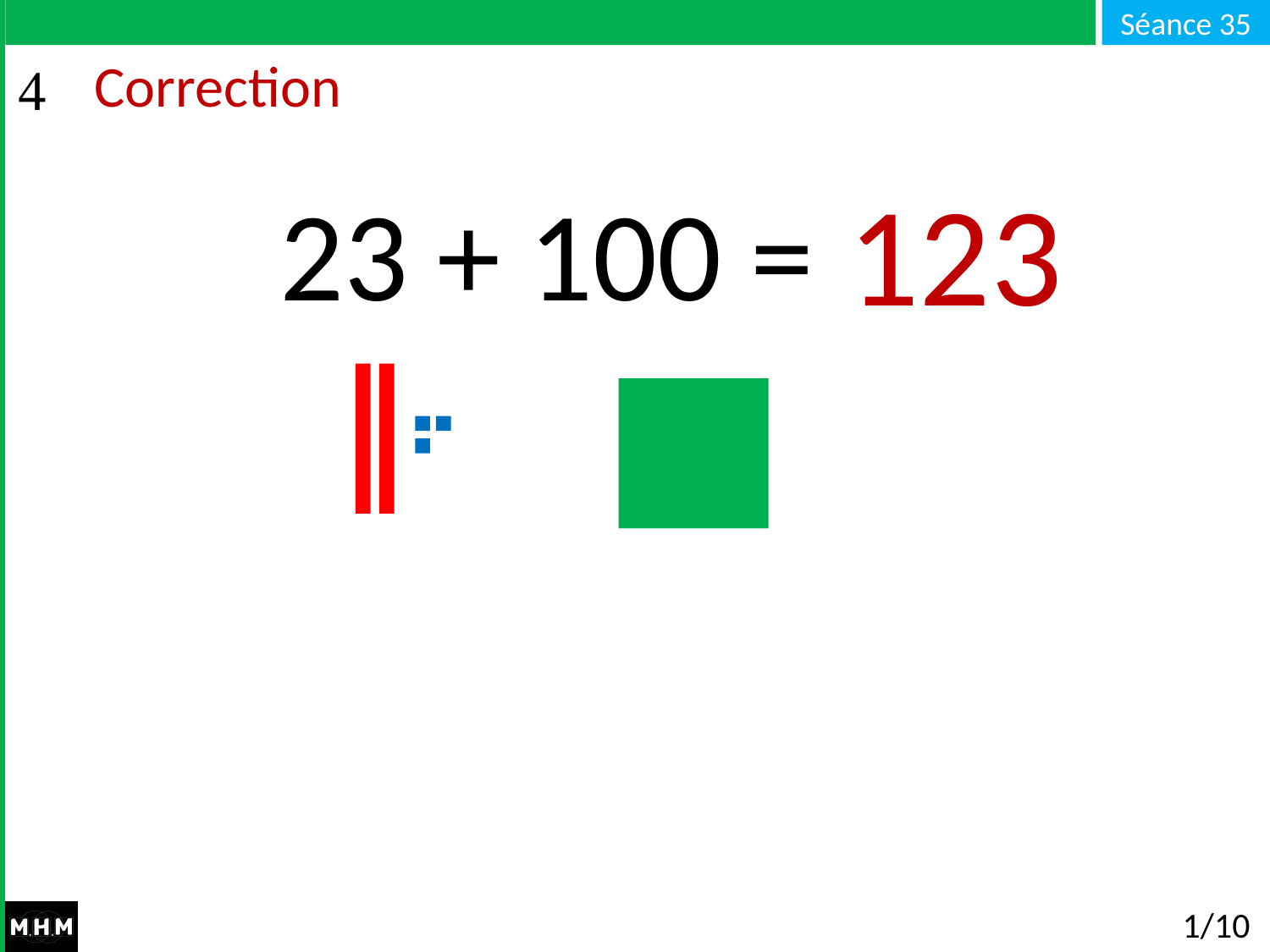

# Correction
123
23 + 100 = …

1/10